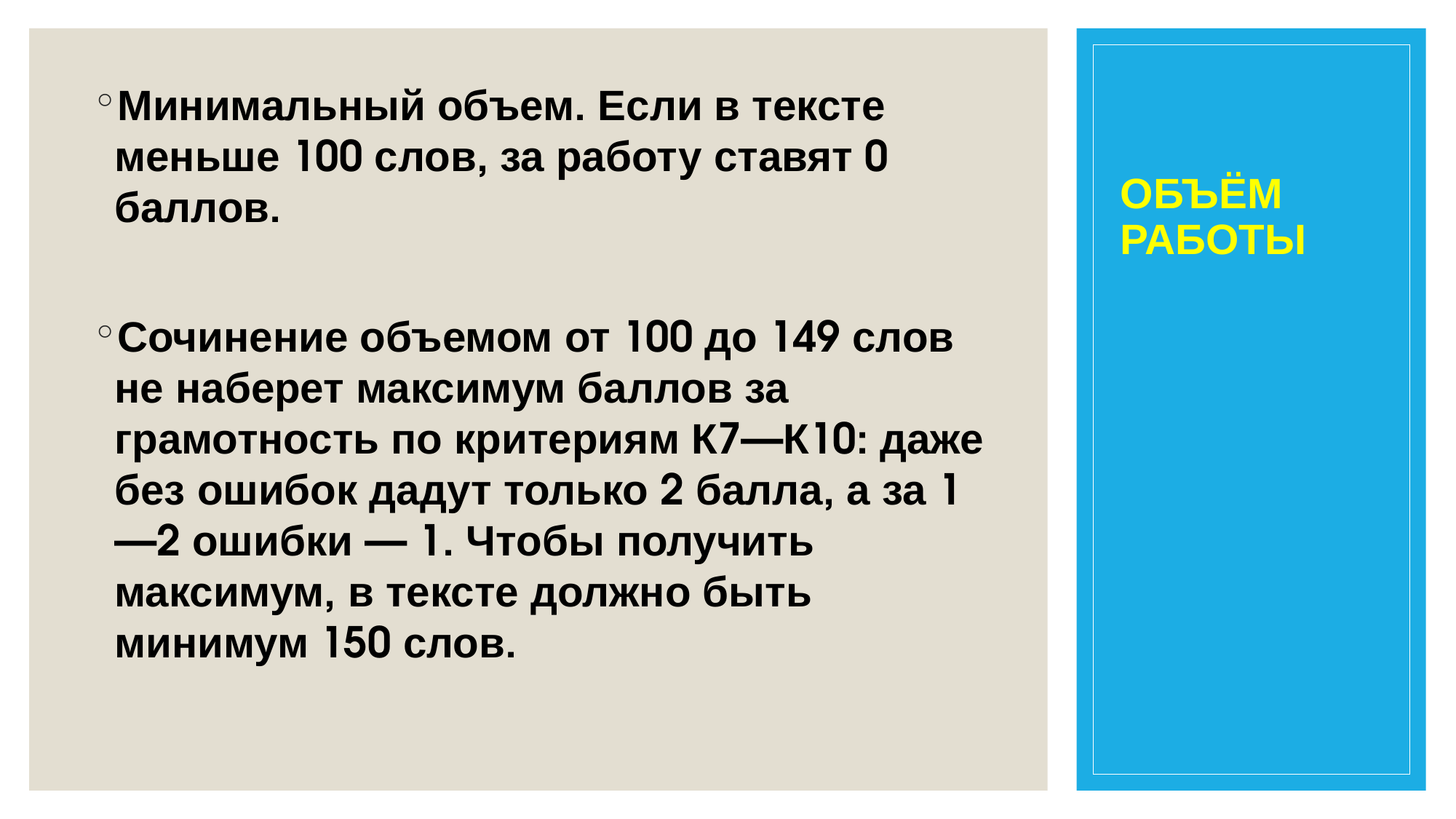

# ОБЪЁМ РАБОТЫ
Минимальный объем. Если в тексте меньше 100 слов, за работу ставят 0 баллов.

Сочинение объемом от 100 до 149 слов не наберет максимум баллов за грамотность по критериям К7—К10: даже без ошибок дадут только 2 балла, а за 1—2 ошибки — 1. Чтобы получить максимум, в тексте должно быть минимум 150 слов.